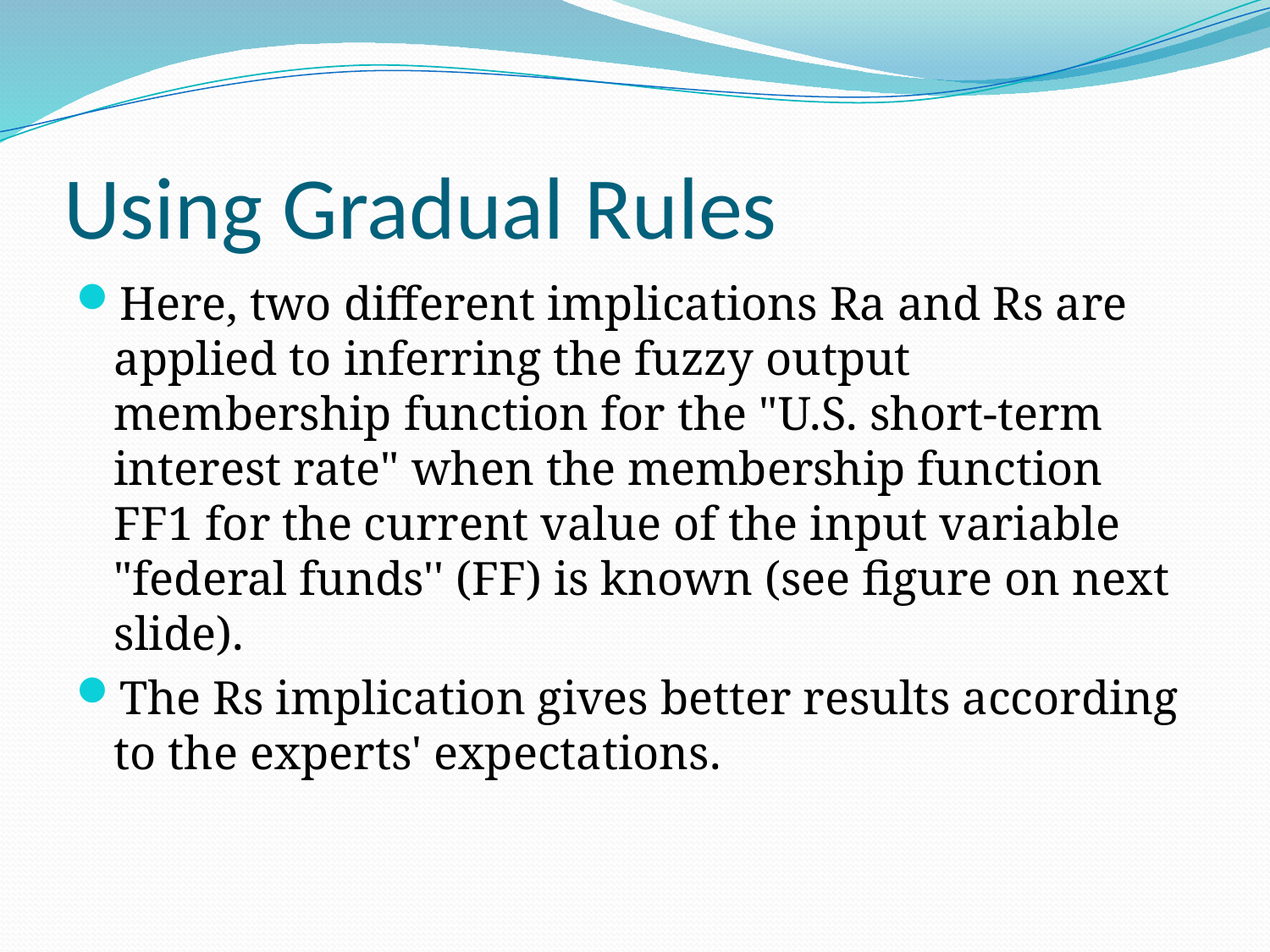

# Using Gradual Rules
Here, two different implications Ra and Rs are applied to inferring the fuzzy output membership function for the "U.S. short-term interest rate" when the membership function FF1 for the current value of the input variable "federal funds'' (FF) is known (see figure on next slide).
The Rs implication gives better results according to the experts' expectations.